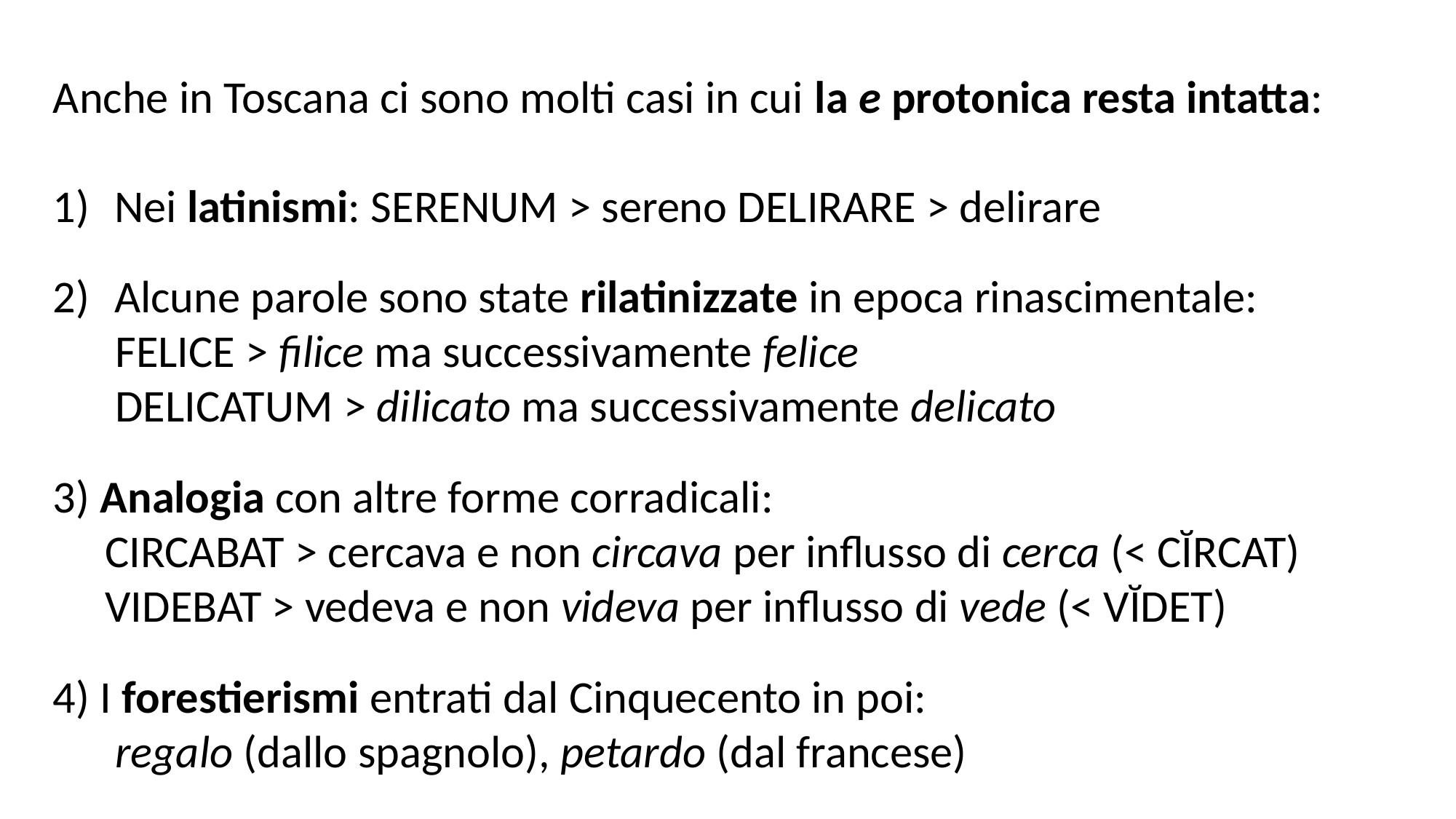

Anche in Toscana ci sono molti casi in cui la e protonica resta intatta:

Nei latinismi: SERENUM > sereno DELIRARE > delirare

Alcune parole sono state rilatinizzate in epoca rinascimentale:
      FELICE > filice ma successivamente felice
      DELICATUM > dilicato ma successivamente delicato

3) Analogia con altre forme corradicali:
     CIRCABAT > cercava e non circava per influsso di cerca (< CĬRCAT)
     VIDEBAT > vedeva e non videva per influsso di vede (< VĬDET)

4) I forestierismi entrati dal Cinquecento in poi:
      regalo (dallo spagnolo), petardo (dal francese)